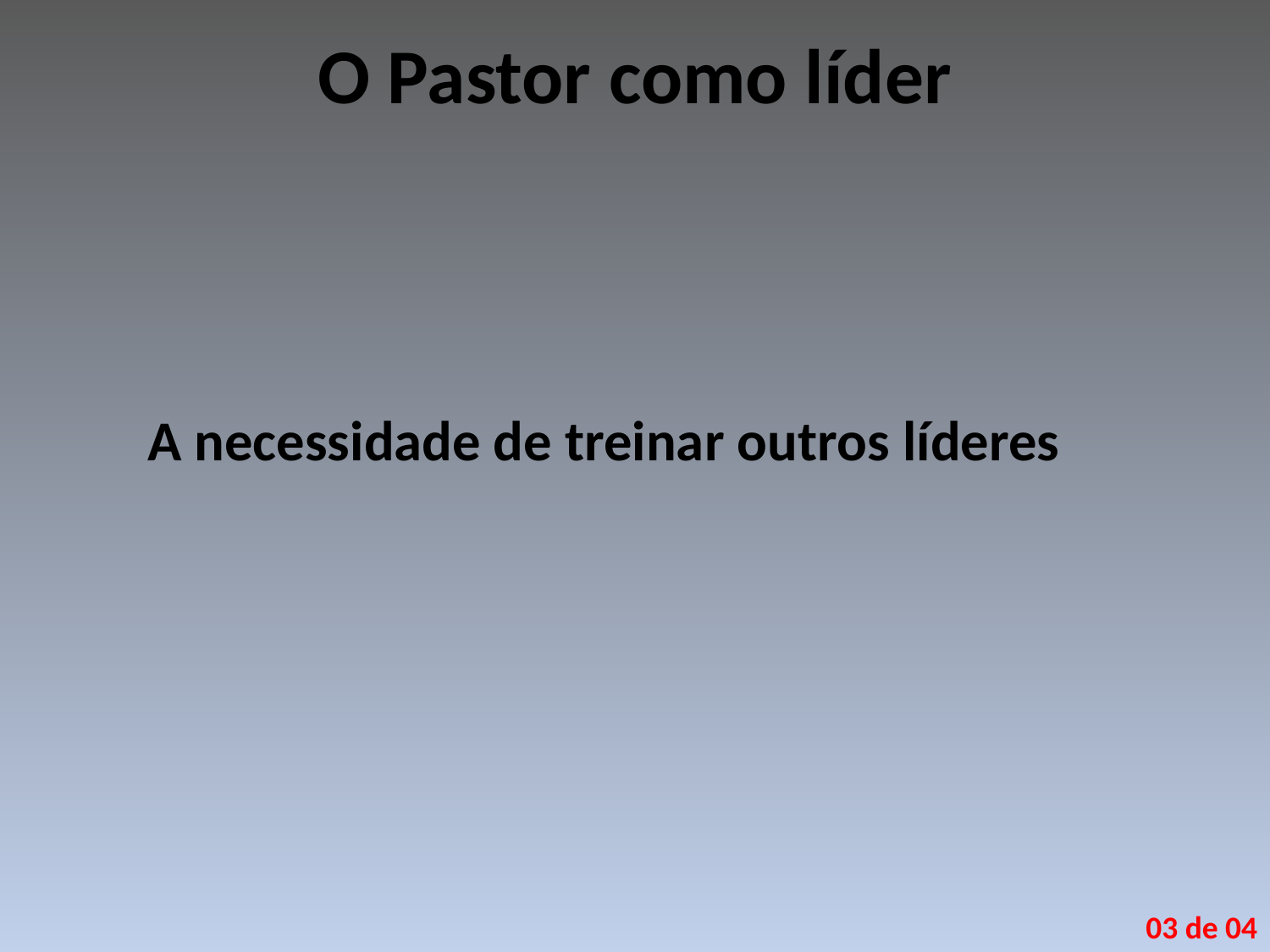

# O Pastor como líder
A necessidade de treinar outros líderes
03 de 04